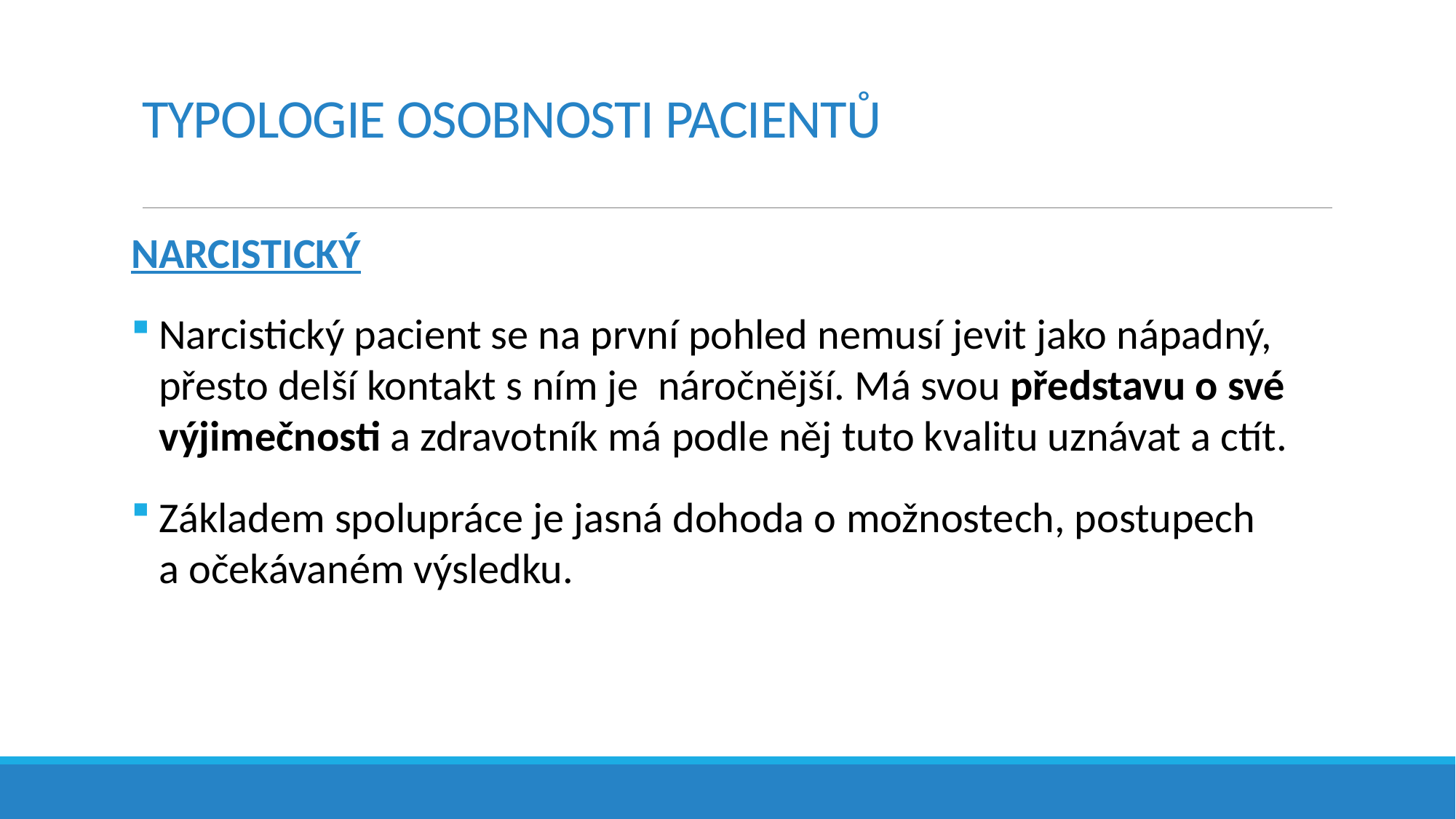

# TYPOLOGIE OSOBNOSTI PACIENTŮ
NARCISTICKÝ
Narcistický pacient se na první pohled nemusí jevit jako nápadný, přesto delší kontakt s ním je  náročnější. Má svou představu o své výjimečnosti a zdravotník má podle něj tuto kvalitu uznávat a ctít.
Základem spolupráce je jasná dohoda o možnostech, postupech
a očekávaném výsledku.